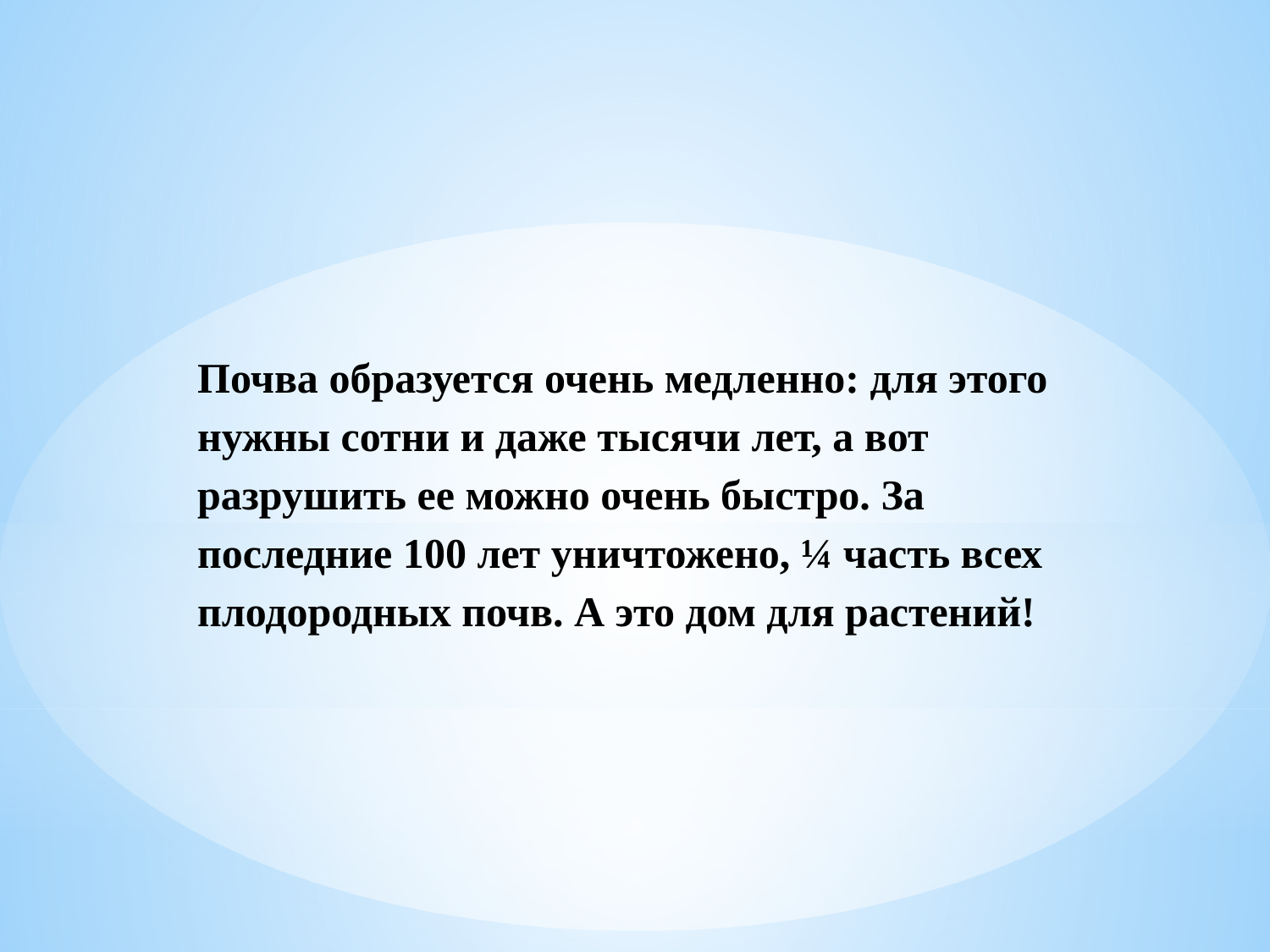

Почва образуется очень медленно: для этого нужны сотни и даже тысячи лет, а вот разрушить ее можно очень быстро. За последние 100 лет уничтожено, ¼ часть всех плодородных почв. А это дом для растений!